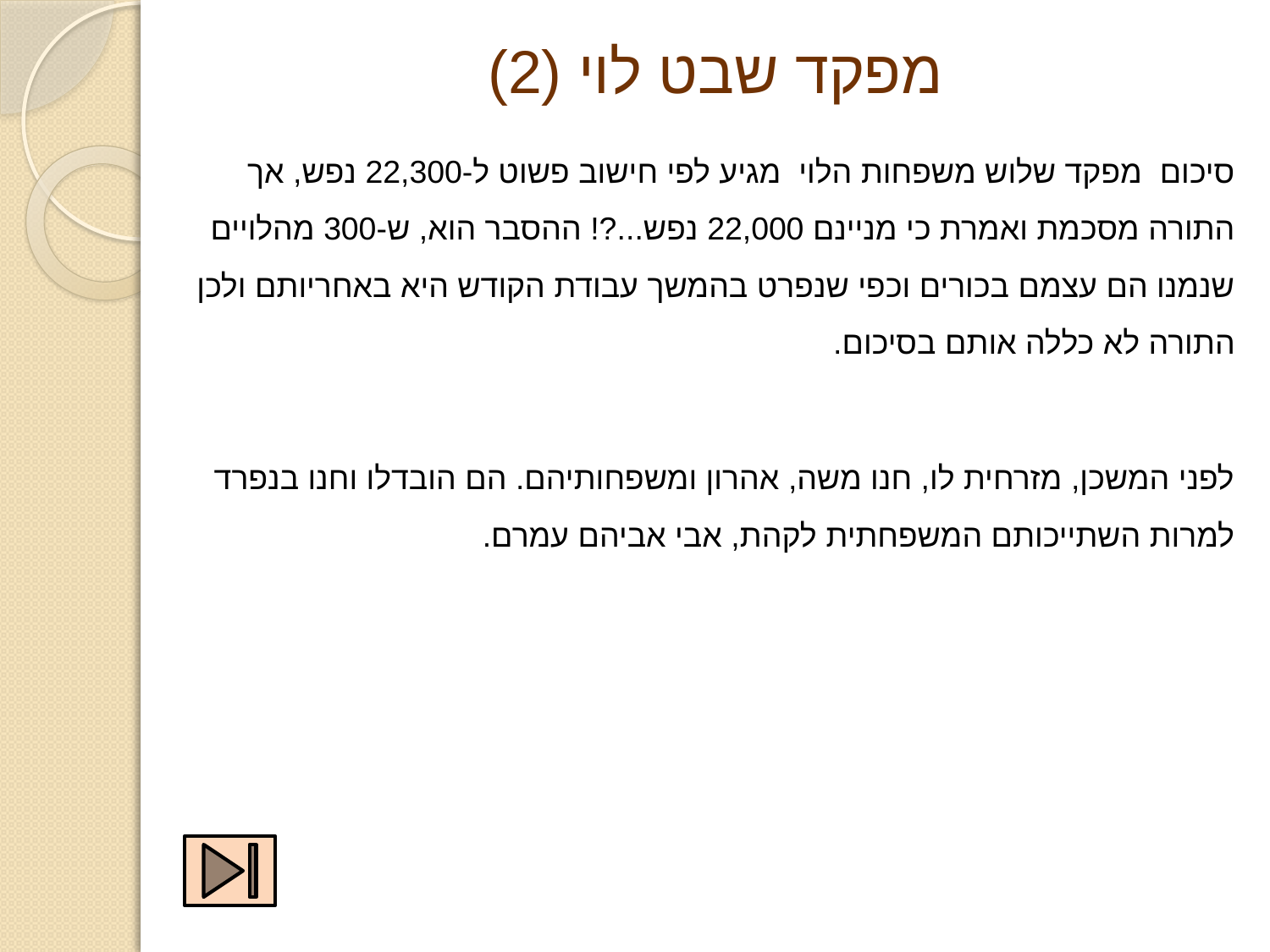

# מפקד שבט לוי (2)
סיכום  מפקד שלוש משפחות הלוי  מגיע לפי חישוב פשוט ל-22,300 נפש, אך התורה מסכמת ואמרת כי מניינם 22,000 נפש...?! ההסבר הוא, ש-300 מהלויים שנמנו הם עצמם בכורים וכפי שנפרט בהמשך עבודת הקודש היא באחריותם ולכן התורה לא כללה אותם בסיכום.

לפני המשכן, מזרחית לו, חנו משה, אהרון ומשפחותיהם. הם הובדלו וחנו בנפרד למרות השתייכותם המשפחתית לקהת, אבי אביהם עמרם.